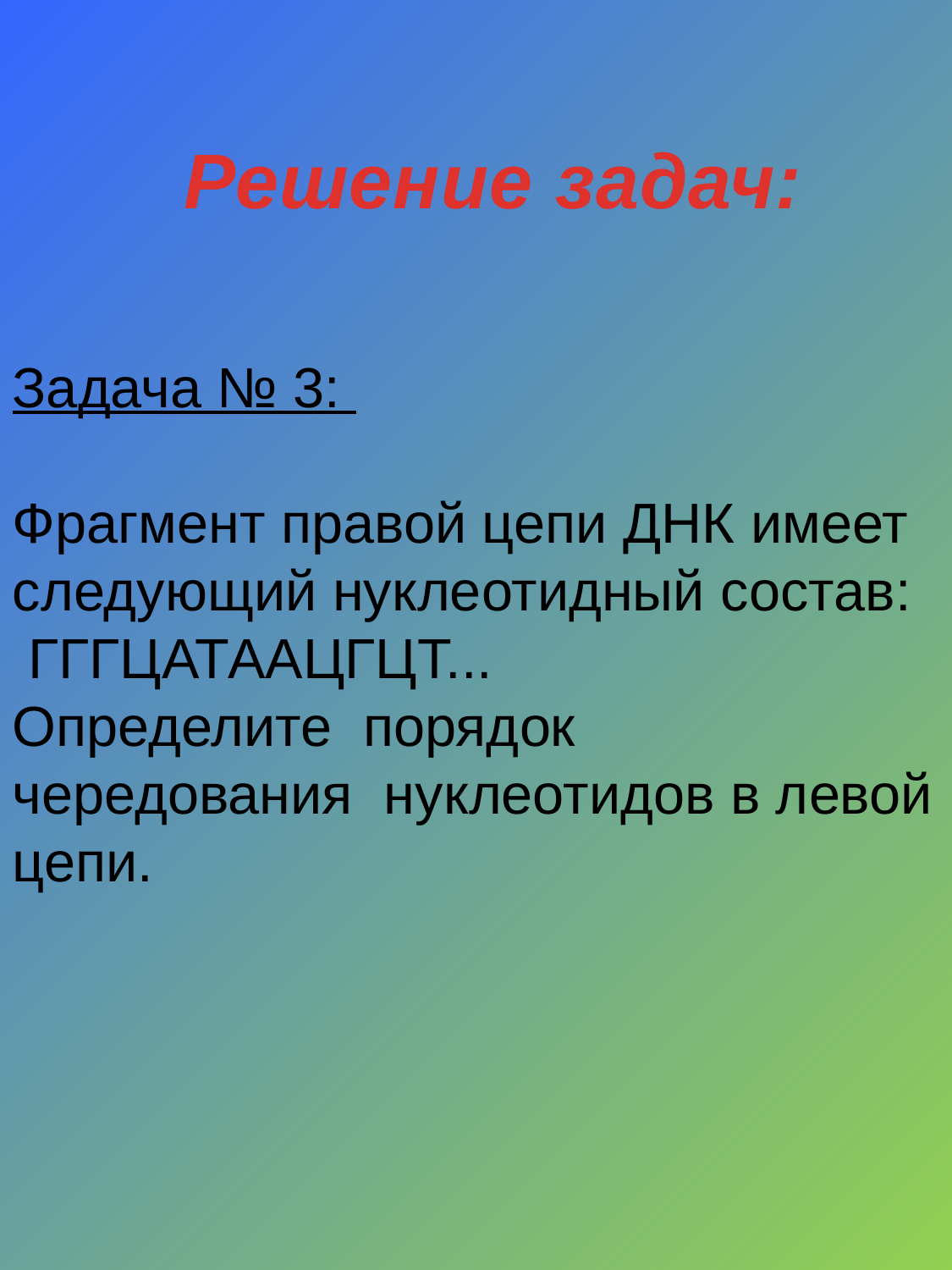

Решение задач:
Задача № 3:

Фрагмент правой цепи ДНК имеет следующий нуклеотидный состав:    ГГГЦАТААЦГЦТ...
Определите  порядок чередования  нуклеотидов в левой цепи.